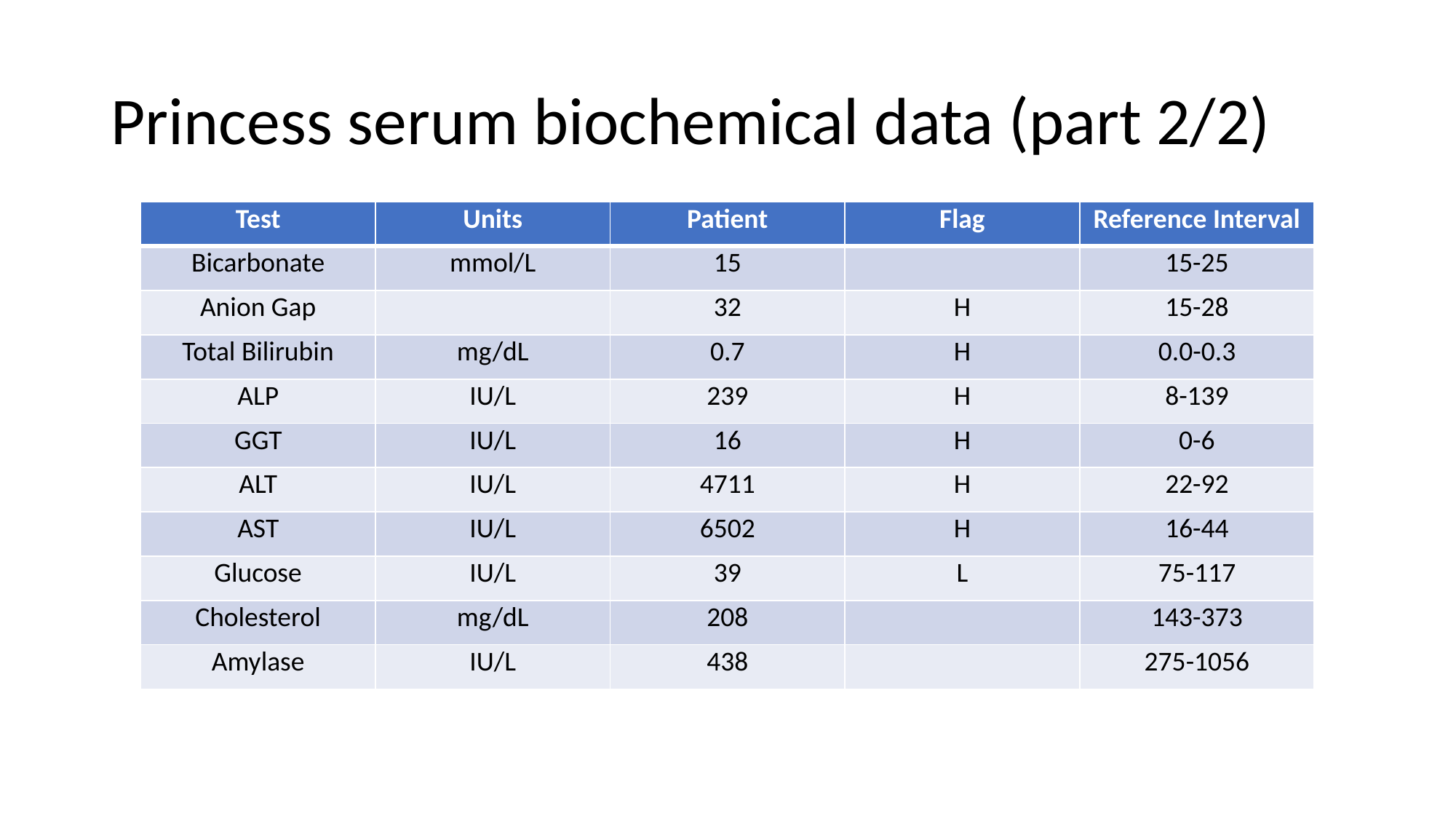

# Princess serum biochemical data (part 2/2)
| Test | Units | Patient | Flag | Reference Interval |
| --- | --- | --- | --- | --- |
| Bicarbonate | mmol/L | 15 |  | 15-25 |
| Anion Gap |  | 32 | H | 15-28 |
| Total Bilirubin | mg/dL | 0.7 | H | 0.0-0.3 |
| ALP | IU/L | 239 | H | 8-139 |
| GGT | IU/L | 16 | H | 0-6 |
| ALT | IU/L | 4711 | H | 22-92 |
| AST | IU/L | 6502 | H | 16-44 |
| Glucose | IU/L | 39 | L | 75-117 |
| Cholesterol | mg/dL | 208 |  | 143-373 |
| Amylase | IU/L | 438 |  | 275-1056 |